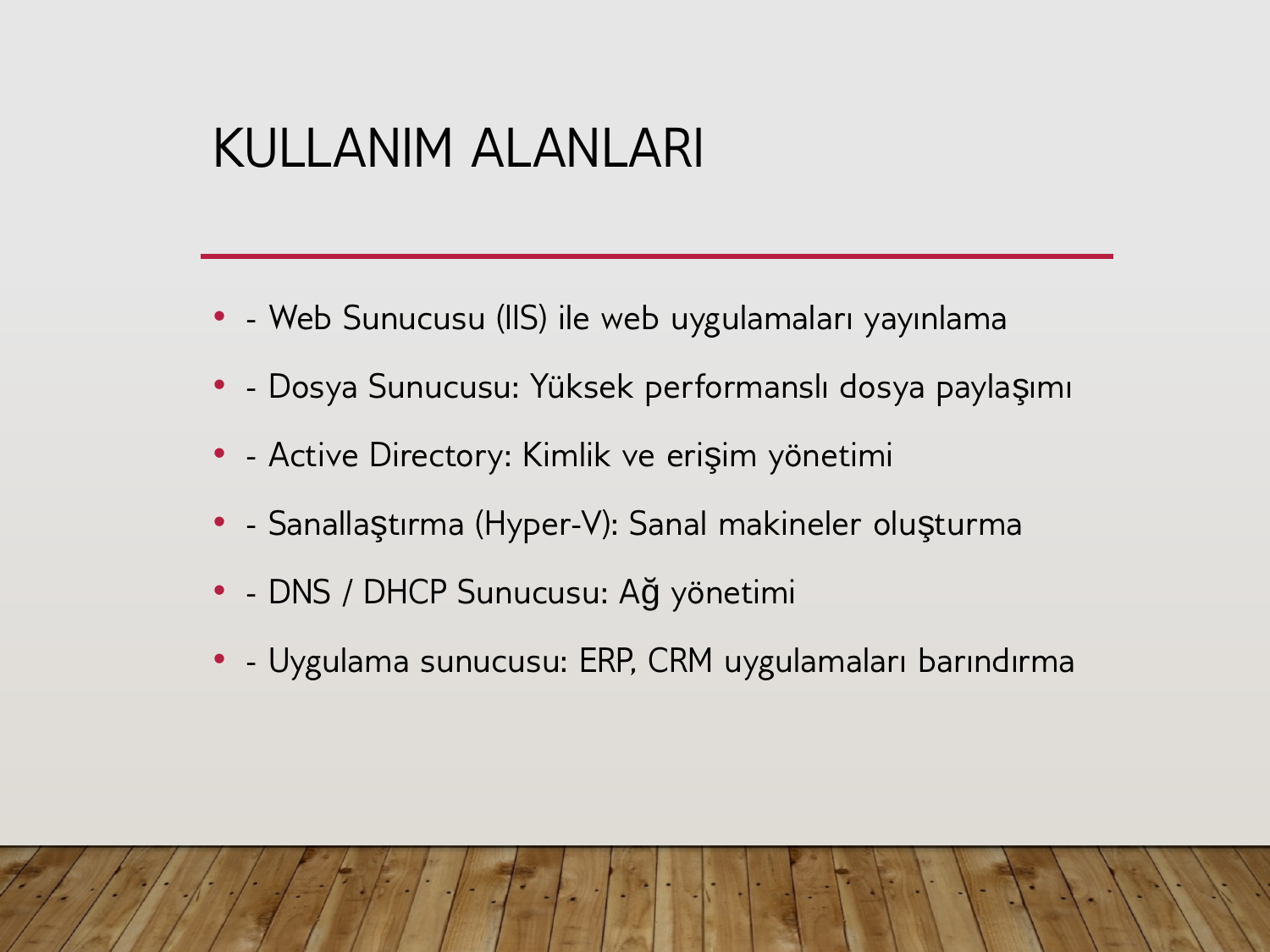

# Kullanım Alanları
- Web Sunucusu (IIS) ile web uygulamaları yayınlama
- Dosya Sunucusu: Yüksek performanslı dosya paylaşımı
- Active Directory: Kimlik ve erişim yönetimi
- Sanallaştırma (Hyper-V): Sanal makineler oluşturma
- DNS / DHCP Sunucusu: Ağ yönetimi
- Uygulama sunucusu: ERP, CRM uygulamaları barındırma